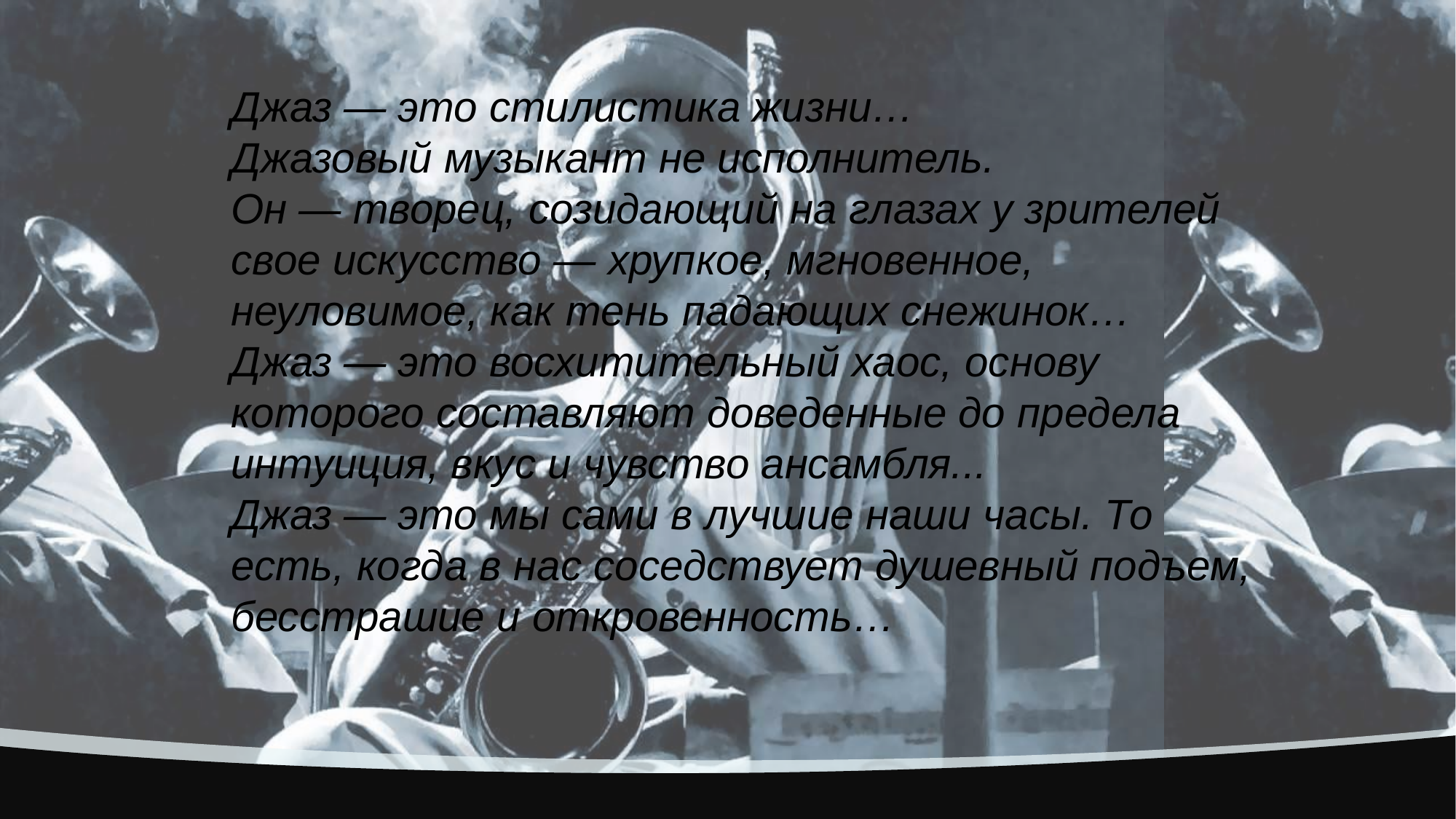

Джаз — это стилистика жизни…
Джазовый музыкант не исполнитель.
Он — творец, созидающий на глазах у зрителей свое искусство — хрупкое, мгновенное, неуловимое, как тень падающих снежинок…
Джаз — это восхитительный хаос, основу которого составляют доведенные до предела интуиция, вкус и чувство ансамбля...
Джаз — это мы сами в лучшие наши часы. То есть, когда в нас соседствует душевный подъем, бесстрашие и откровенность…